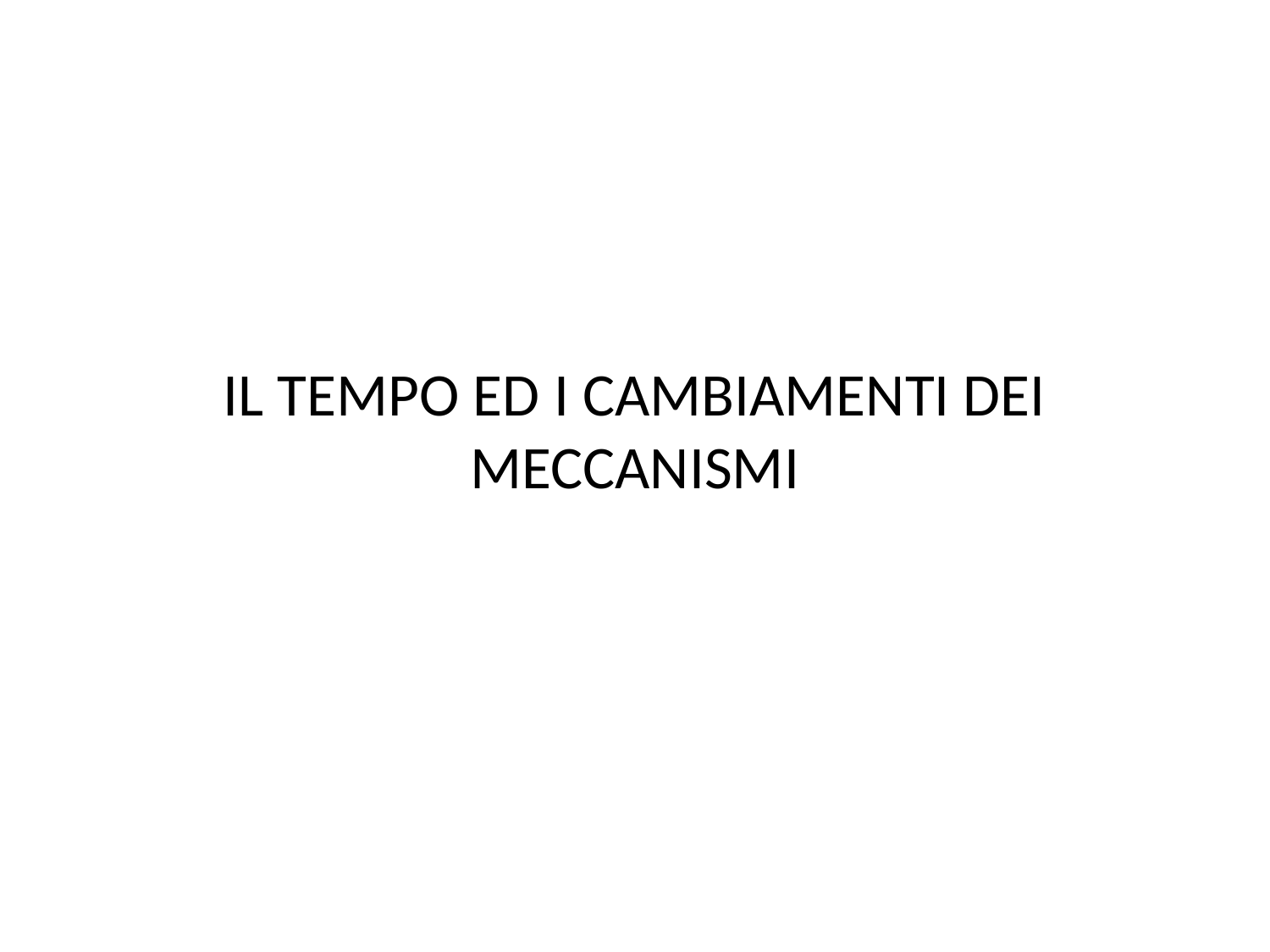

# IL TEMPO ED I CAMBIAMENTI DEI MECCANISMI